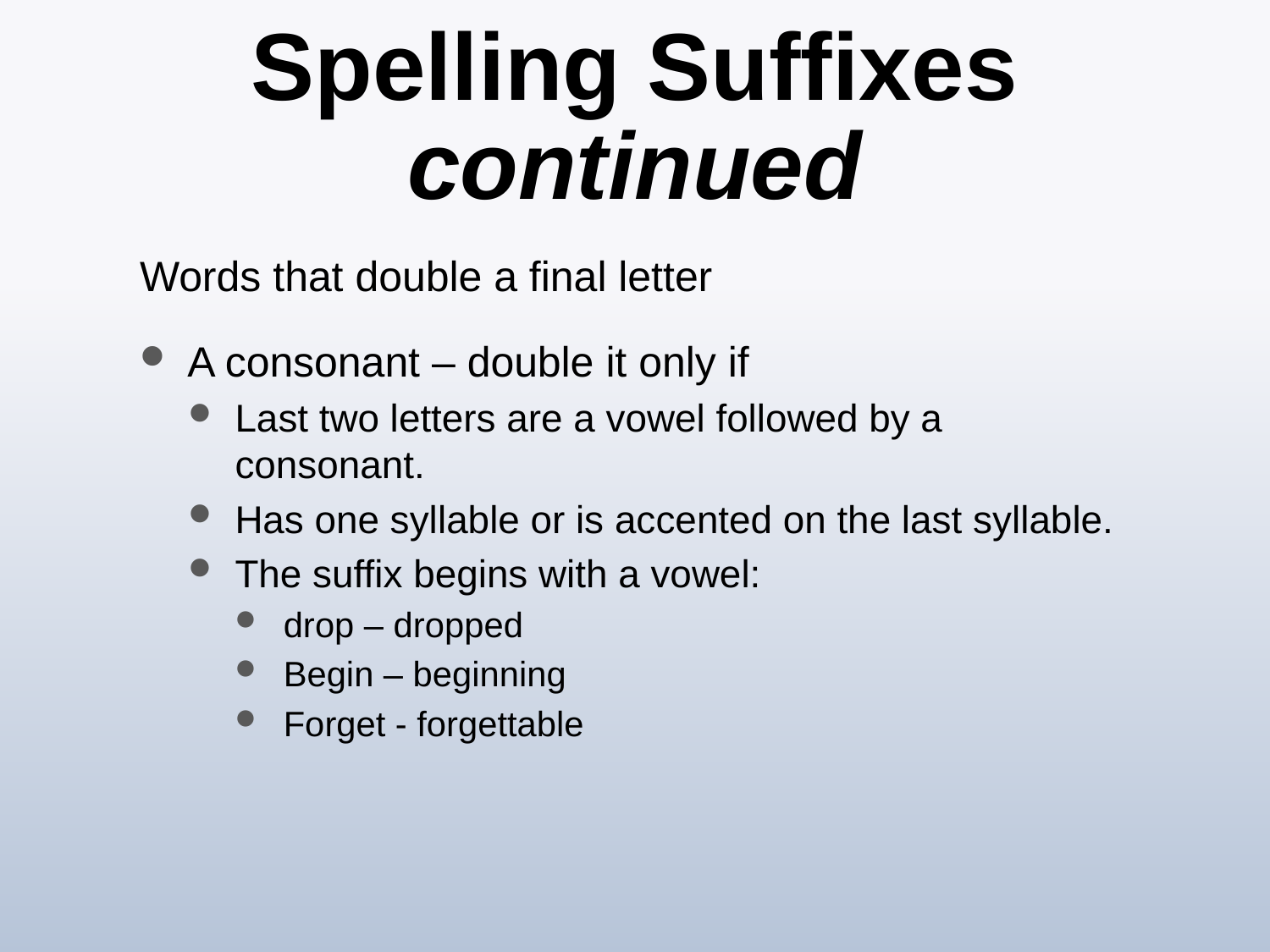

# Spelling Suffixes continued
Words that double a final letter
A consonant – double it only if
Last two letters are a vowel followed by a consonant.
Has one syllable or is accented on the last syllable.
The suffix begins with a vowel:
drop – dropped
Begin – beginning
Forget - forgettable